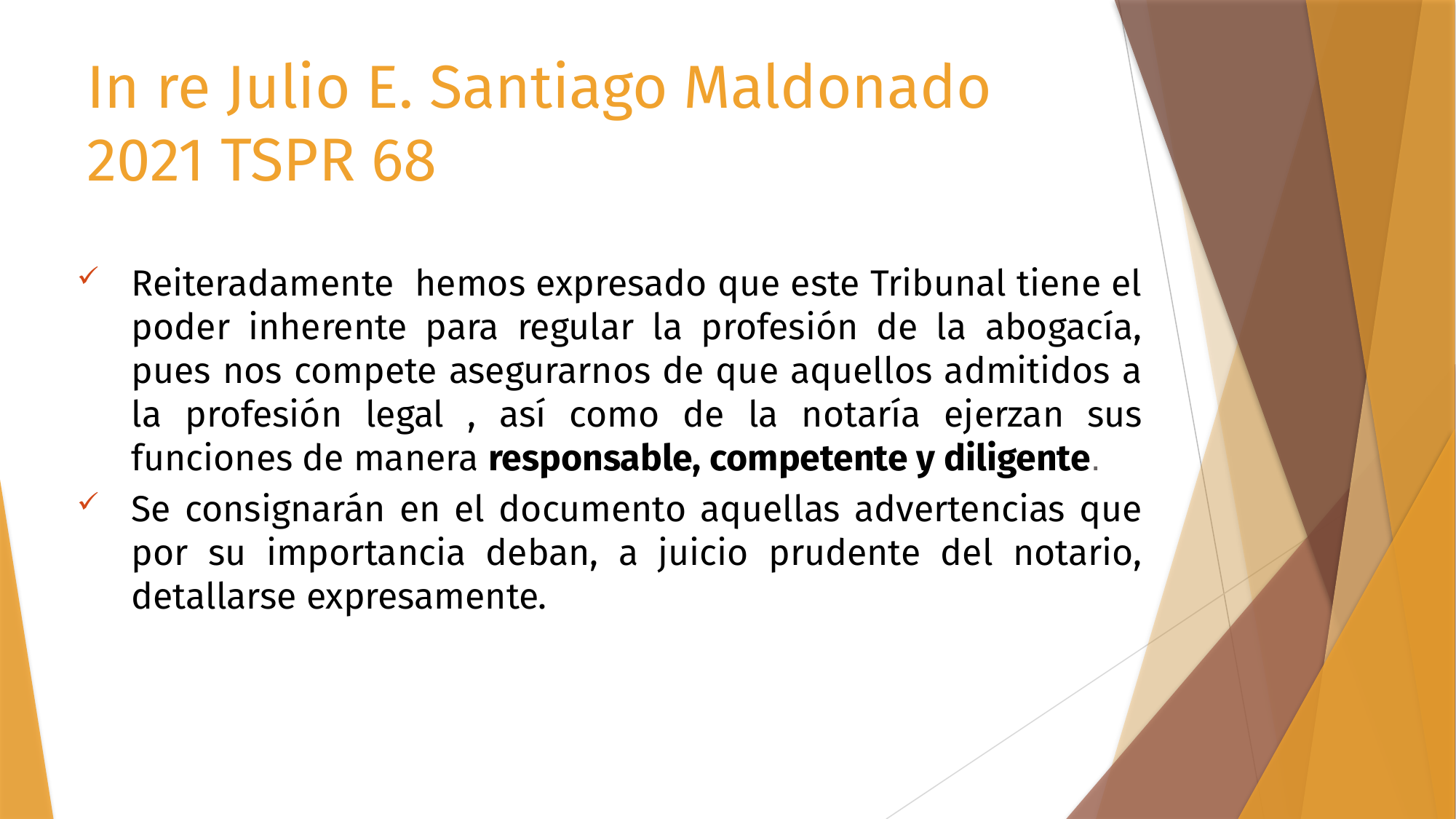

In re Julio E. Santiago Maldonado 2021 TSPR 68
Reiteradamente  hemos expresado que este Tribunal tiene el poder inherente para regular la profesión de la abogacía, pues nos compete asegurarnos de que aquellos admitidos a la profesión legal , así como de la notaría ejerzan sus funciones de manera responsable, competente y diligente.
Se consignarán en el documento aquellas advertencias que por su importancia deban, a juicio prudente del notario, detallarse expresamente.